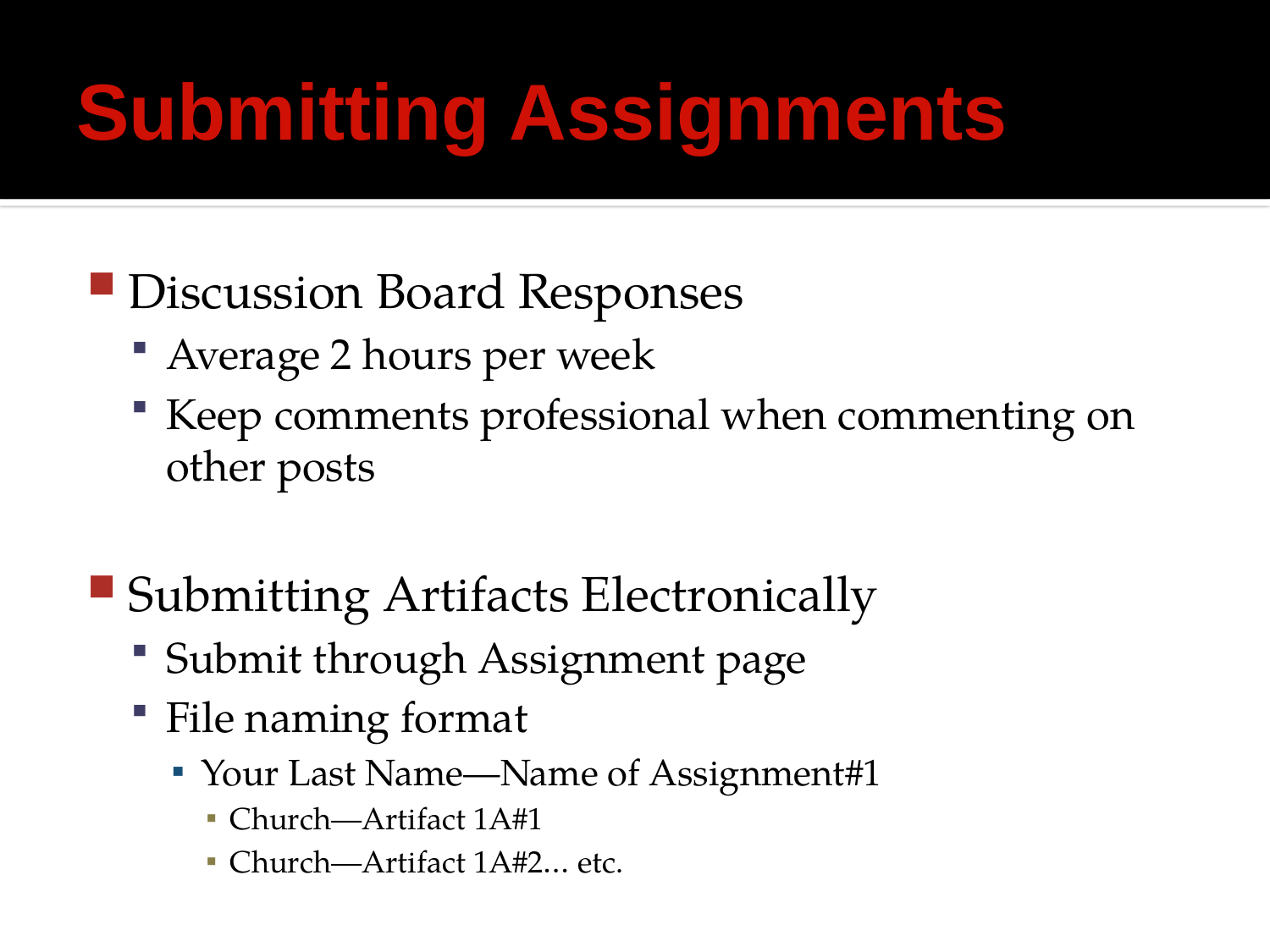

# Submitting Assignments
Discussion Board Responses
Average 2 hours per week
Keep comments professional when commenting on other posts

Submitting Artifacts Electronically
Submit through Assignment page
File naming format
Your Last Name—Name of Assignment#1
Church—Artifact 1A#1
Church—Artifact 1A#2… etc.